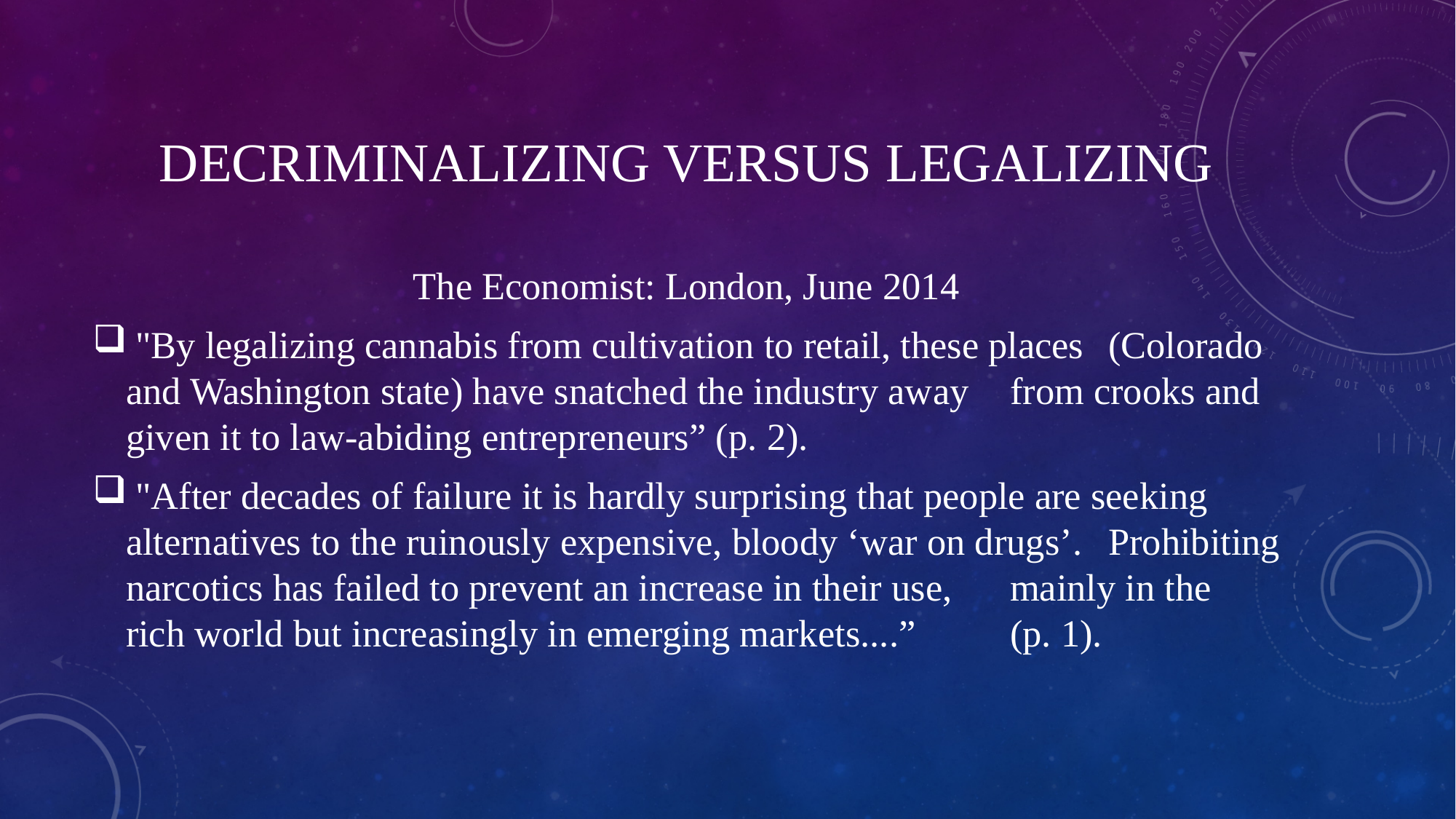

# Decriminalizing versus legalizing
The Economist: London, June 2014
 "By legalizing cannabis from cultivation to retail, these places 					(Colorado and Washington state) have snatched the industry away 		from crooks and given it to law-abiding entrepreneurs” (p. 2).
 "After decades of failure it is hardly surprising that people are seeking 		alternatives to the ruinously expensive, bloody ‘war on drugs’. 			Prohibiting narcotics has failed to prevent an increase in their use, 		mainly in the rich world but increasingly in emerging markets....” 		(p. 1).